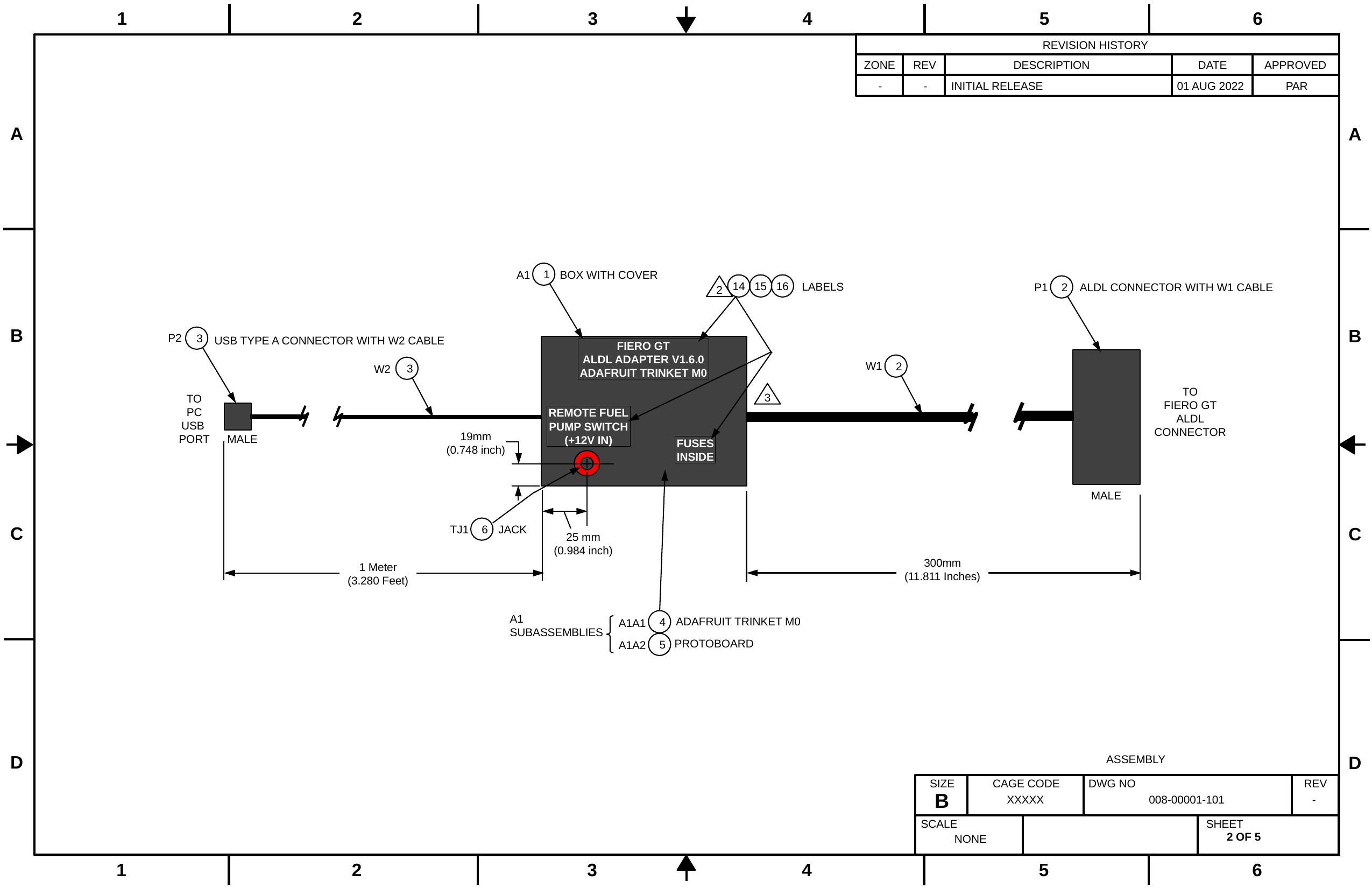

-
-
INITIAL RELEASE
01 AUG 2022
PAR
1
BOX WITH COVER
A1
14
15
16
LABELS
2

 2
P1
ALDL CONNECTOR WITH W1 CABLE
P2
3
USB TYPE A CONNECTOR WITH W2 CABLE

FIERO GT
ALDL ADAPTER V1.6.0
ADAFRUIT TRINKET M0

W1
2
3
W2
TO
FIERO GT
ALDL
CONNECTOR

 3
TO
PC
USB
PORT

REMOTE FUEL
PUMP SWITCH
(+12V IN)

19mm
(0.748 inch)
MALE
FUSES
INSIDE

MALE
6
JACK
TJ1
25 mm
(0.984 inch)
300mm
(11.811 Inches)
1 Meter
(3.280 Feet)
A1
SUBASSEMBLIES
ADAFRUIT TRINKET M0
4
A1A1

PROTOBOARD
5
A1A2
ASSEMBLY
XXXXX
008-00001-101
-
NONE